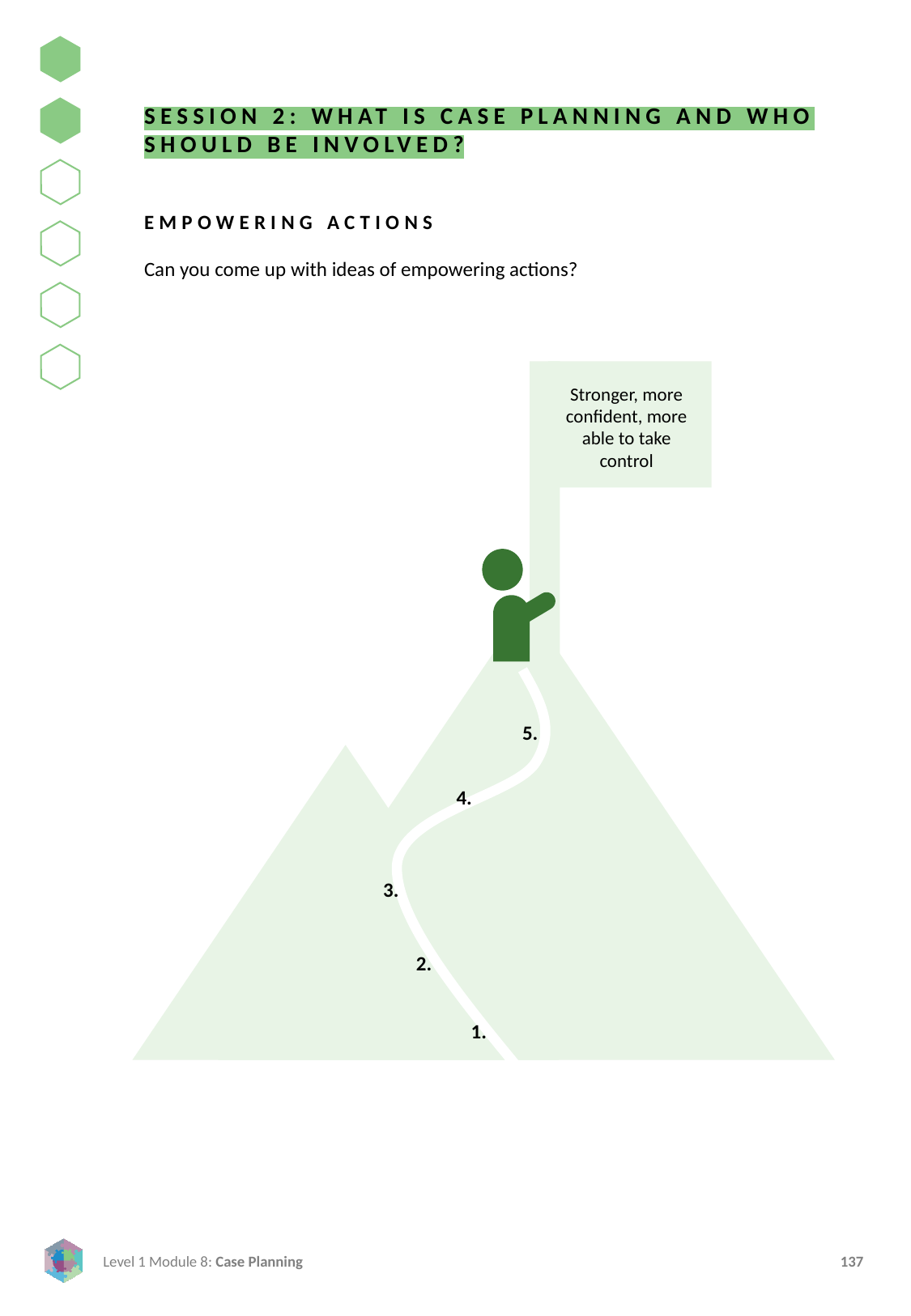

SESSION 2: WHAT IS CASE PLANNING AND WHO SHOULD BE INVOLVED?

EMPOWERING ACTIONS

Can you come up with ideas of empowering actions?

Stronger, more confident, more able to take control

5.
4.
3.
2.
1.